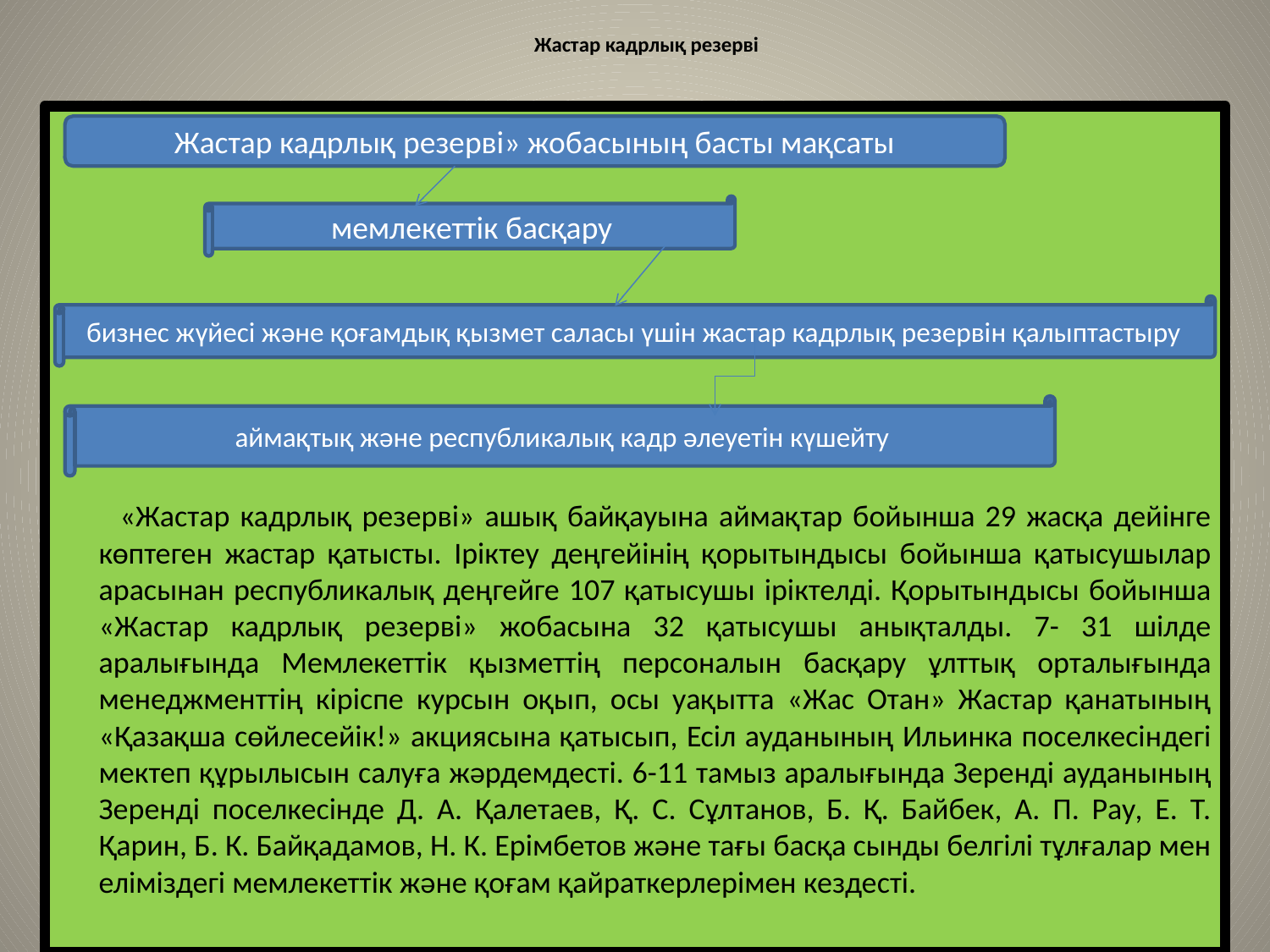

# Жастар кадрлық резерві

      «Жастар кадрлық резерві» ашық байқауына аймақтар бойынша 29 жасқа дейінге көптеген жастар қатысты. Іріктеу деңгейінің қорытындысы бойынша қатысушылар арасынан республикалық деңгейге 107 қатысушы іріктелді. Қорытындысы бойынша «Жастар кадрлық резерві» жобасына 32 қатысушы анықталды. 7- 31 шілде аралығында Мемлекеттік қызметтің персоналын басқару ұлттық орталығында менеджменттің кіріспе курсын оқып, осы уақытта «Жас Отан» Жастар қанатының «Қазақша сөйлесейік!» акциясына қатысып, Есіл ауданының Ильинка поселкесіндегі мектеп құрылысын салуға жәрдемдесті. 6-11 тамыз аралығында Зеренді ауданының Зеренді поселкесінде Д. А. Қалетаев, Қ. С. Сұлтанов, Б. Қ. Байбек, А. П. Рау, Е. Т. Қарин, Б. К. Байқадамов, Н. К. Ерімбетов және тағы басқа сынды белгілі тұлғалар мен еліміздегі мемлекеттік және қоғам қайраткерлерімен кездесті.
Жастар кадрлық резерві» жобасының басты мақсаты
мемлекеттік басқару
бизнес жүйесі және қоғамдық қызмет саласы үшін жастар кадрлық резервін қалыптастыру
аймақтық және республикалық кадр әлеуетін күшейту